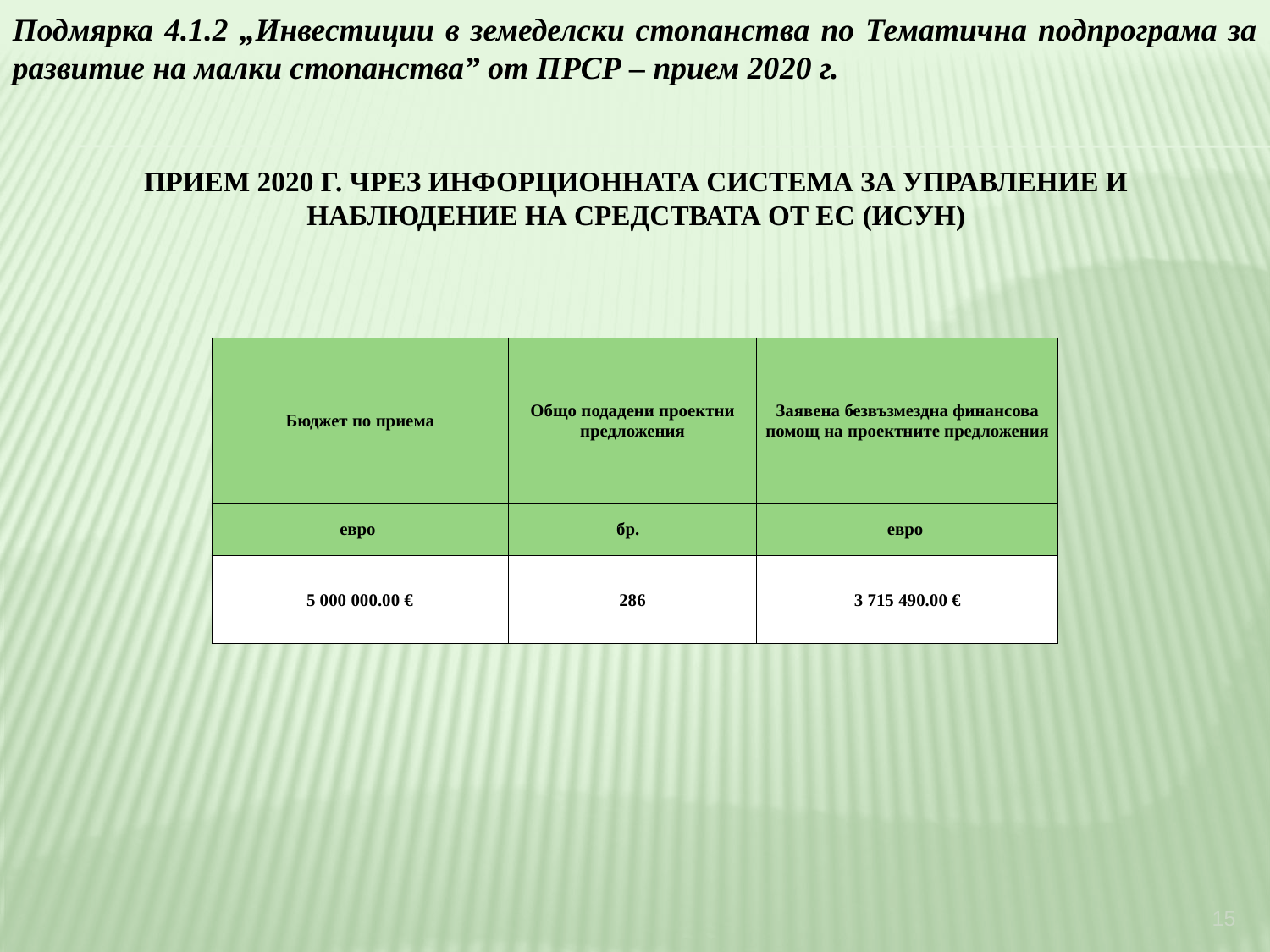

Подмярка 4.1.2 „Инвестиции в земеделски стопанства по Тематична подпрограма за развитие на малки стопанства” от ПРСР – прием 2020 г.
ПРИЕМ 2020 Г. ЧРЕЗ ИНФОРЦИОННАТА СИСТЕМА ЗА УПРАВЛЕНИЕ И НАБЛЮДЕНИЕ НА СРЕДСТВАТА ОТ ЕС (ИСУН)
| Бюджет по приема | Общо подадени проектни предложения | Заявена безвъзмездна финансова помощ на проектните предложения |
| --- | --- | --- |
| евро | бр. | евро |
| 5 000 000.00 € | 286 | 3 715 490.00 € |
15